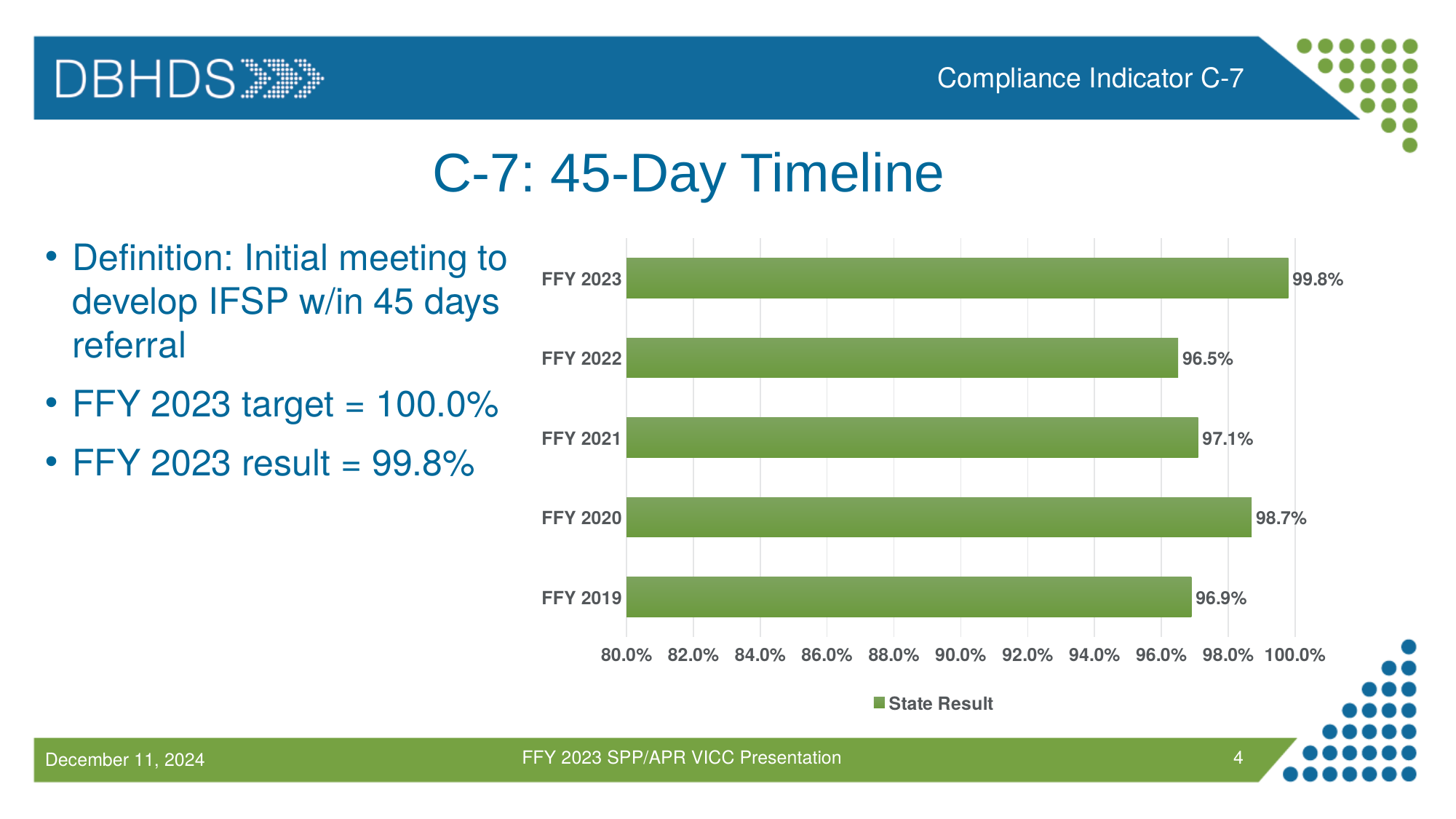

Compliance Indicator C-7
# C-7: 45-Day Timeline
Definition: Initial meeting to develop IFSP w/in 45 days referral
FFY 2023 target = 100.0%
FFY 2023 result = 99.8%

### Chart

| Category | State Result |
|---|---|
| FFY 2019 | 0.969 |
| FFY 2020 | 0.987 |
| FFY 2021 | 0.971 |
| FFY 2022 | 0.965 |
| FFY 2023 | 0.998 |
FFY 2023 SPP/APR VICC Presentation
4
December 11, 2024